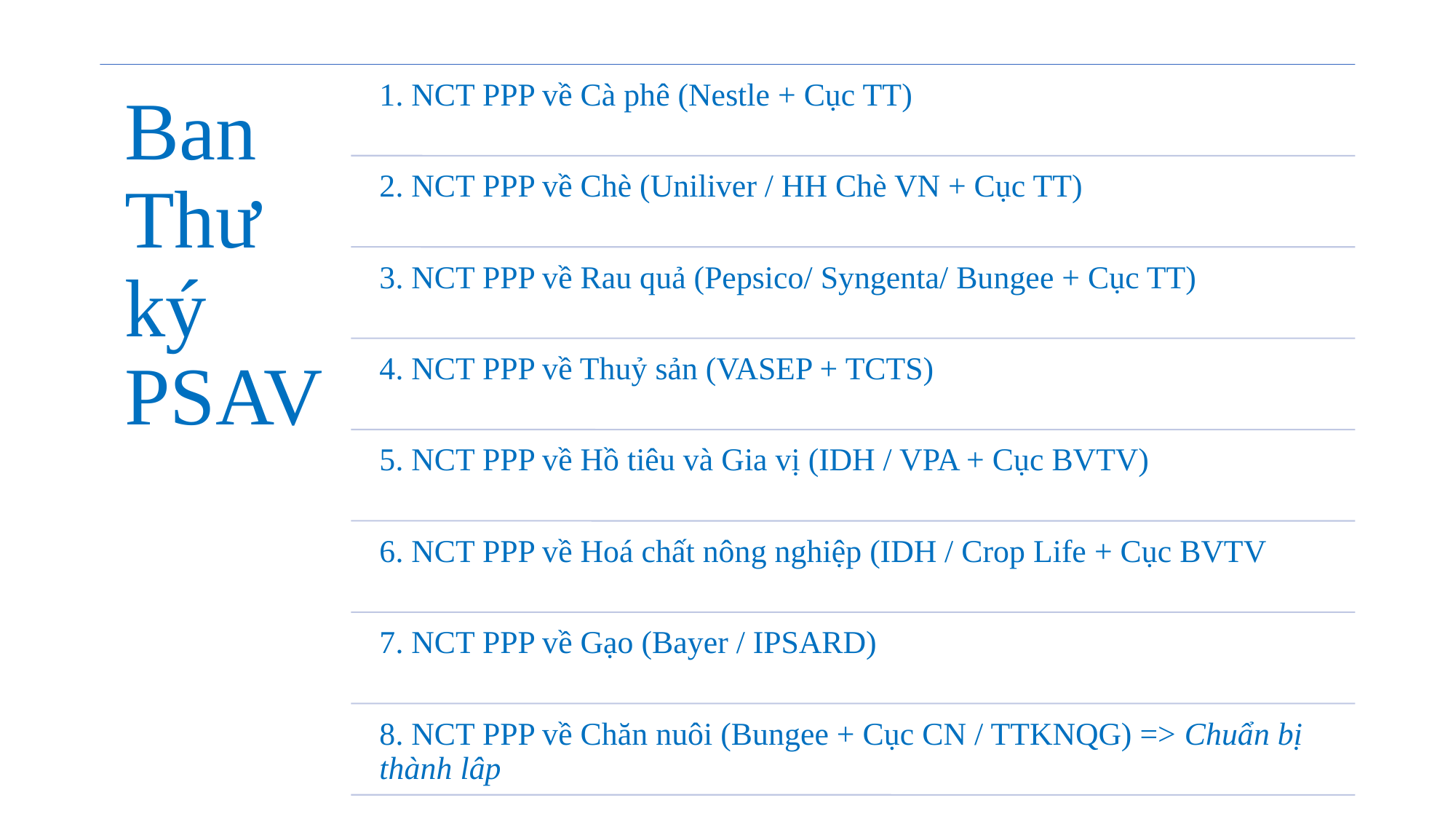

Ban Thư ký PSAV
1. NCT PPP về Cà phê (Nestle + Cục TT)
2. NCT PPP về Chè (Uniliver / HH Chè VN + Cục TT)
3. NCT PPP về Rau quả (Pepsico/ Syngenta/ Bungee + Cục TT)
4. NCT PPP về Thuỷ sản (VASEP + TCTS)
5. NCT PPP về Hồ tiêu và Gia vị (IDH / VPA + Cục BVTV)
6. NCT PPP về Hoá chất nông nghiệp (IDH / Crop Life + Cục BVTV
7. NCT PPP về Gạo (Bayer / IPSARD)
8. NCT PPP về Chăn nuôi (Bungee + Cục CN / TTKNQG) => Chuẩn bị thành lâp